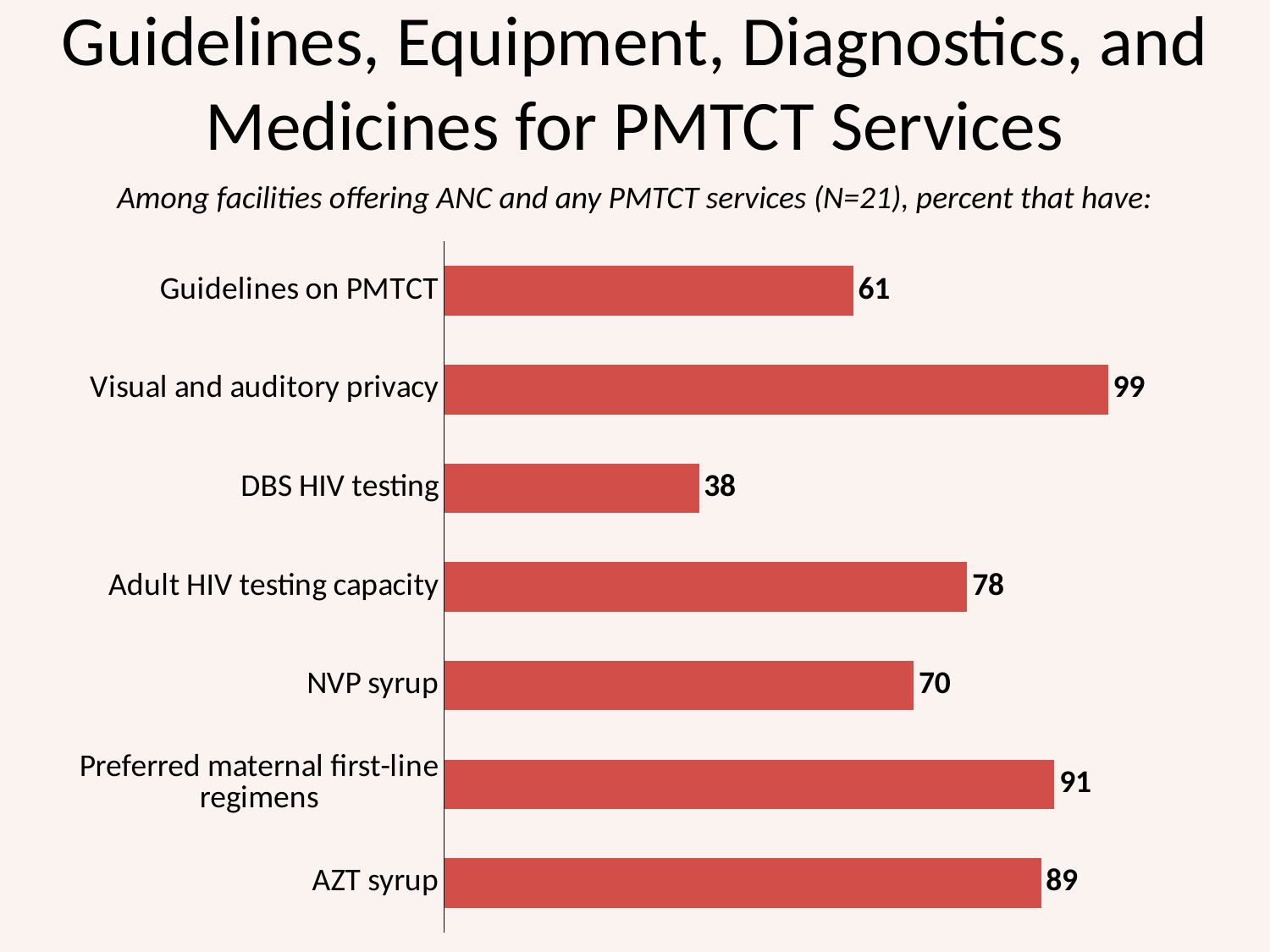

# Guidelines, Equipment, Diagnostics, and Medicines for PMTCT Services
Among facilities offering ANC and any PMTCT services (N=21), percent that have:

### Chart

| Category | Series 1 |
|---|---|
| AZT syrup | 89.0 |
| Preferred maternal first-line regimens | 91.0 |
| NVP syrup | 70.0 |
| Adult HIV testing capacity | 78.0 |
| DBS HIV testing | 38.0 |
| Visual and auditory privacy | 99.0 |
| Guidelines on PMTCT | 61.0 |